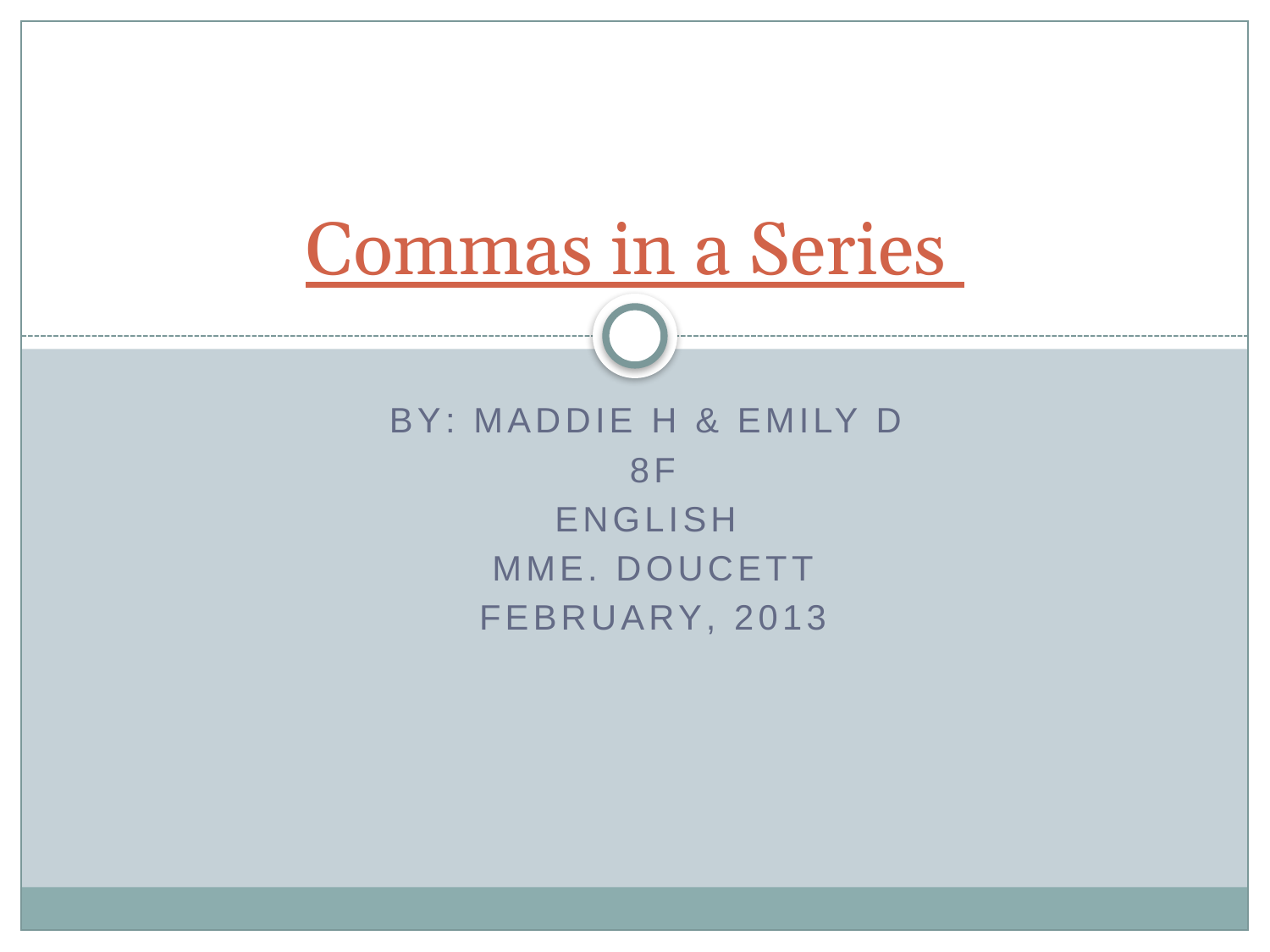

# Commas in a Series
By: Maddie H & Emily d
8F
English
Mme. Doucett
February, 2013